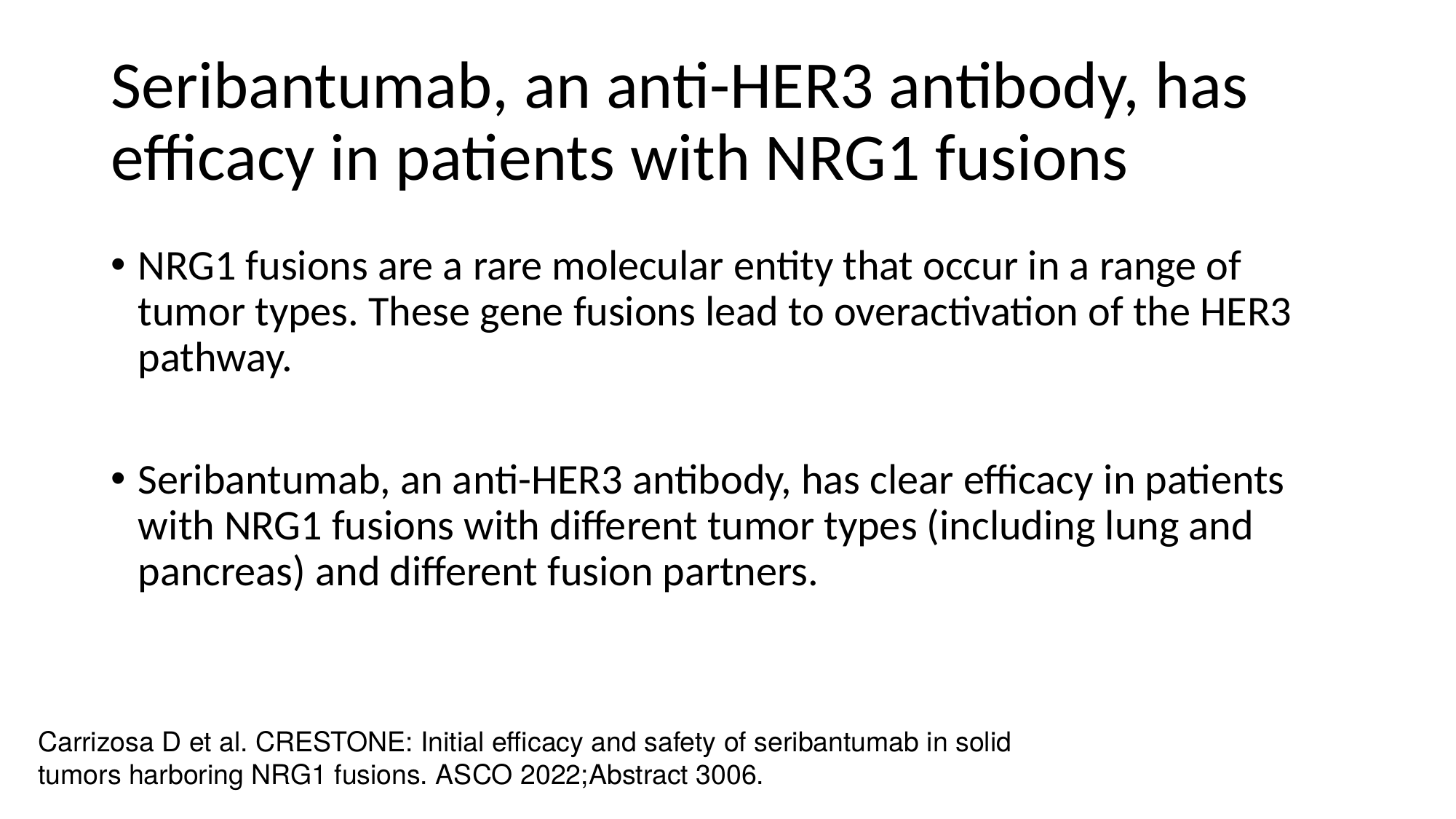

# Seribantumab, an anti-HER3 antibody, has efficacy in patients with NRG1 fusions
NRG1 fusions are a rare molecular entity that occur in a range of tumor types. These gene fusions lead to overactivation of the HER3 pathway.

Seribantumab, an anti-HER3 antibody, has clear efficacy in patients with NRG1 fusions with different tumor types (including lung and pancreas) and different fusion partners.
Carrizosa D et al. CRESTONE: Initial efficacy and safety of seribantumab in solid
tumors harboring NRG1 fusions. ASCO 2022;Abstract 3006.